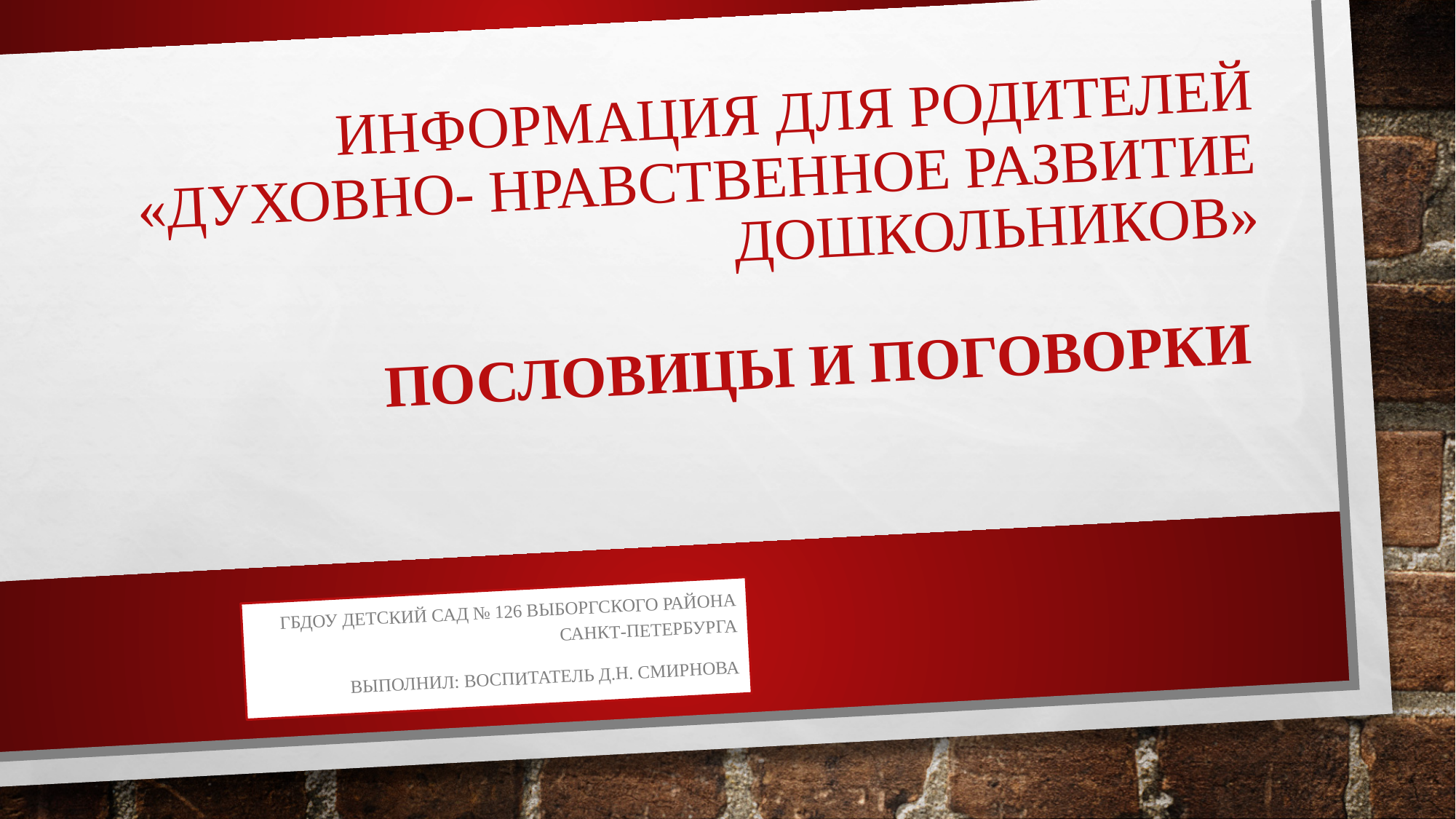

# Информация для родителей «Духовно- нравственное развитие дошкольников» ПОСЛОВИЦЫ И поговорки
ГБДОУ детский сад № 126 Выборгского района Санкт-Петербурга
Выполнил: воспитатель Д.Н. Смирнова